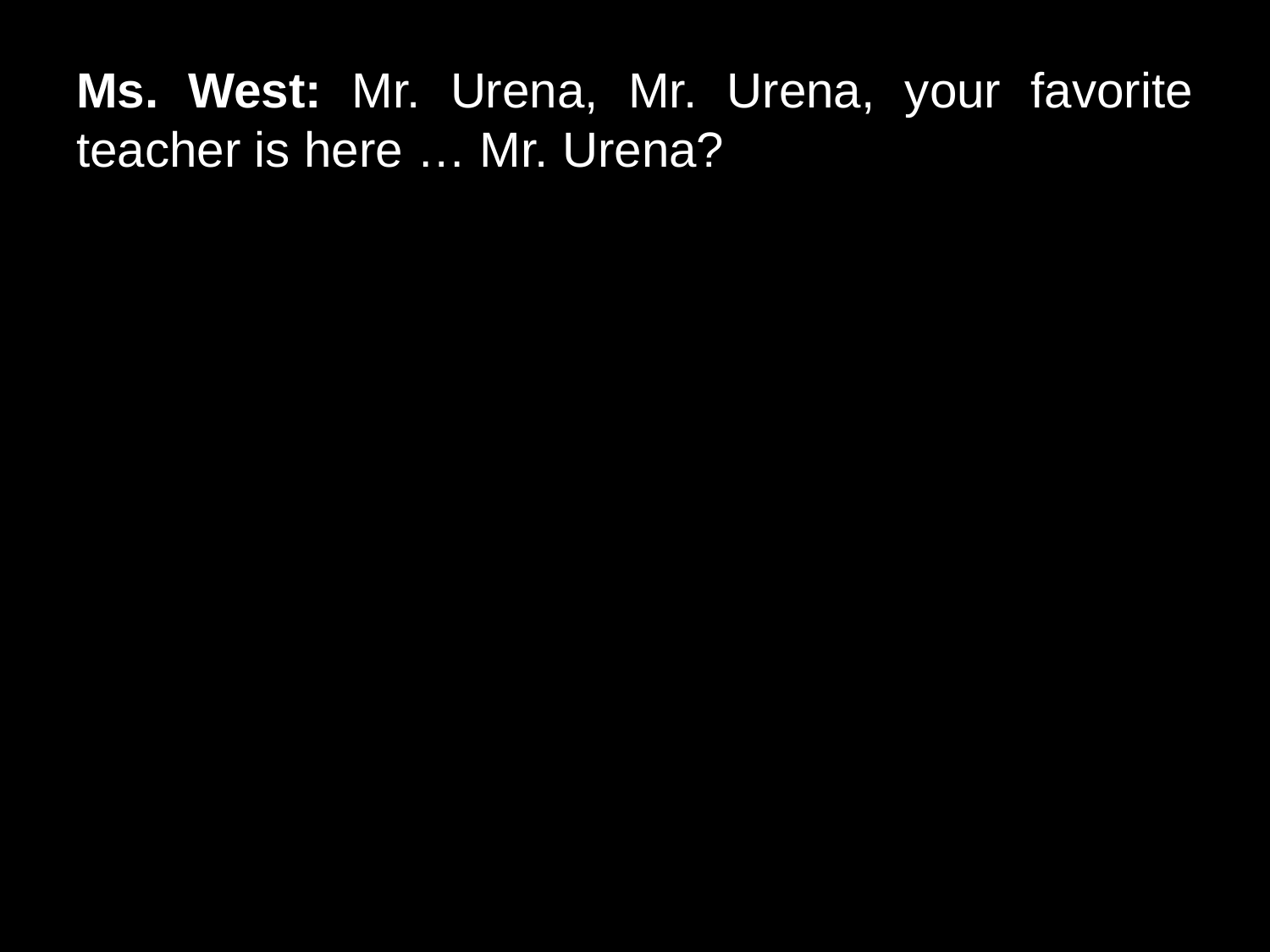

# Ms. West: Mr. Urena, Mr. Urena, your favorite teacher is here … Mr. Urena?